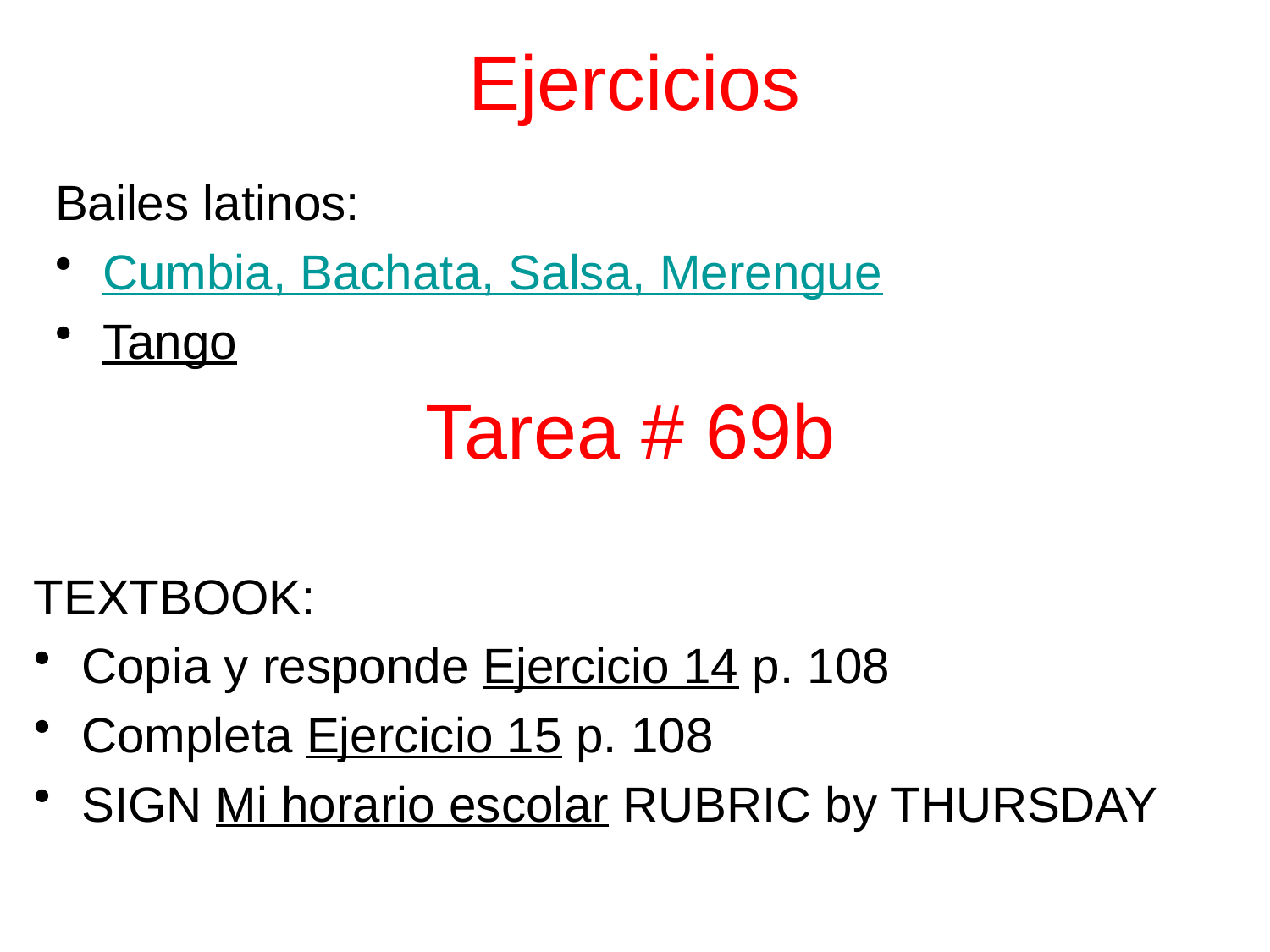

# Ejercicios

TEXTBOOK:
Copia y responde Ejercicio 14 p. 108
Completa Ejercicio 15 p. 108
SIGN Mi horario escolar RUBRIC by THURSDAY
Bailes latinos:
Cumbia, Bachata, Salsa, Merengue
Tango

Tarea # 69b